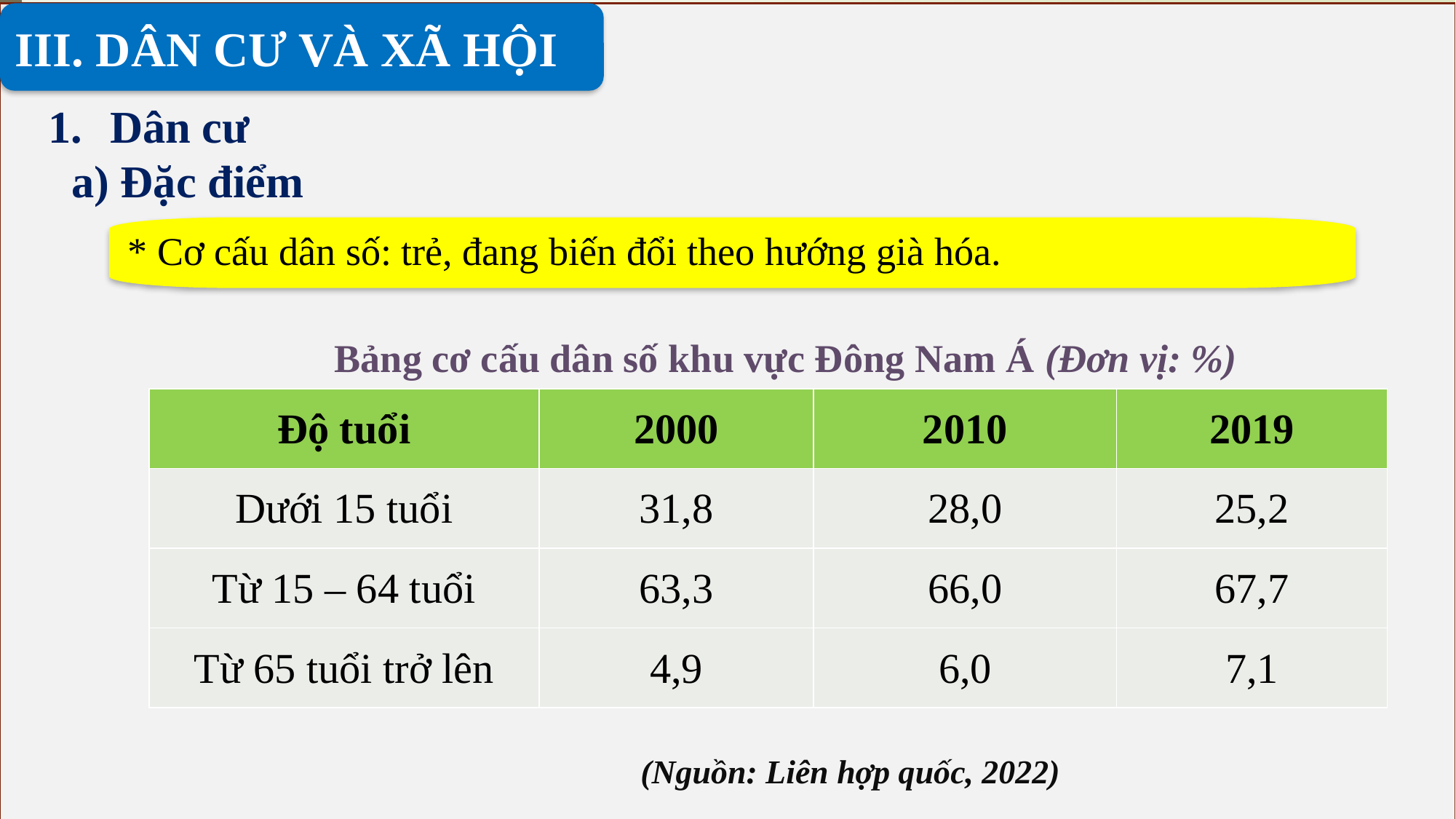

III. DÂN CƯ VÀ XÃ HỘI
Dân cư
  a) Đặc điểm

#
* Cơ cấu dân số: trẻ, đang biến đổi theo hướng già hóa.
Bảng cơ cấu dân số khu vực Đông Nam Á (Đơn vị: %)
| Độ tuổi | 2000 | 2010 | 2019 |
| --- | --- | --- | --- |
| Dưới 15 tuổi | 31,8 | 28,0 | 25,2 |
| Từ 15 – 64 tuổi | 63,3 | 66,0 | 67,7 |
| Từ 65 tuổi trở lên | 4,9 | 6,0 | 7,1 |
(Nguồn: Liên hợp quốc, 2022)